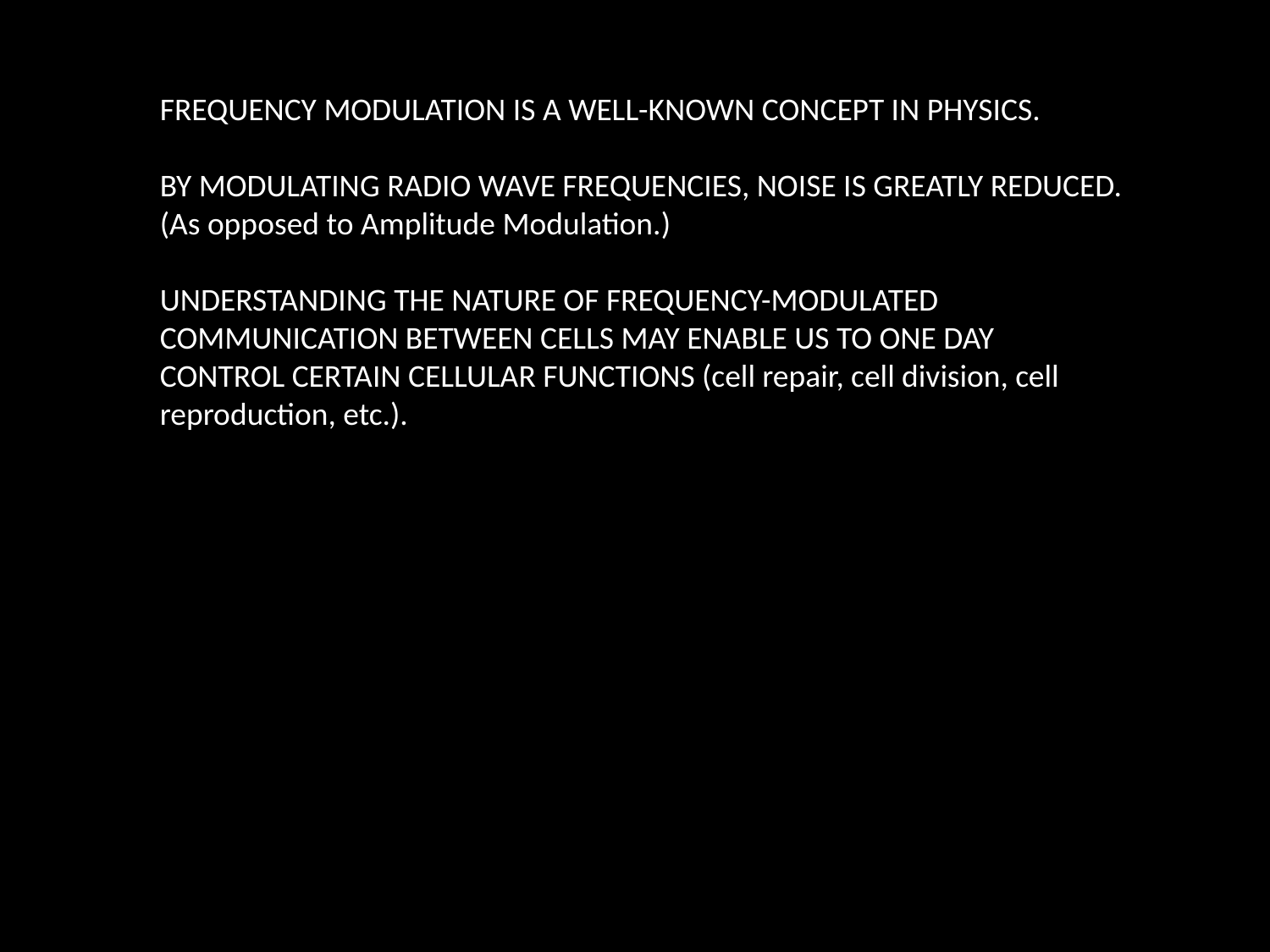

FREQUENCY MODULATION IS A WELL-KNOWN CONCEPT IN PHYSICS.

BY MODULATING RADIO WAVE FREQUENCIES, NOISE IS GREATLY REDUCED.
(As opposed to Amplitude Modulation.)

UNDERSTANDING THE NATURE OF FREQUENCY-MODULATED COMMUNICATION BETWEEN CELLS MAY ENABLE US TO ONE DAY CONTROL CERTAIN CELLULAR FUNCTIONS (cell repair, cell division, cell reproduction, etc.).